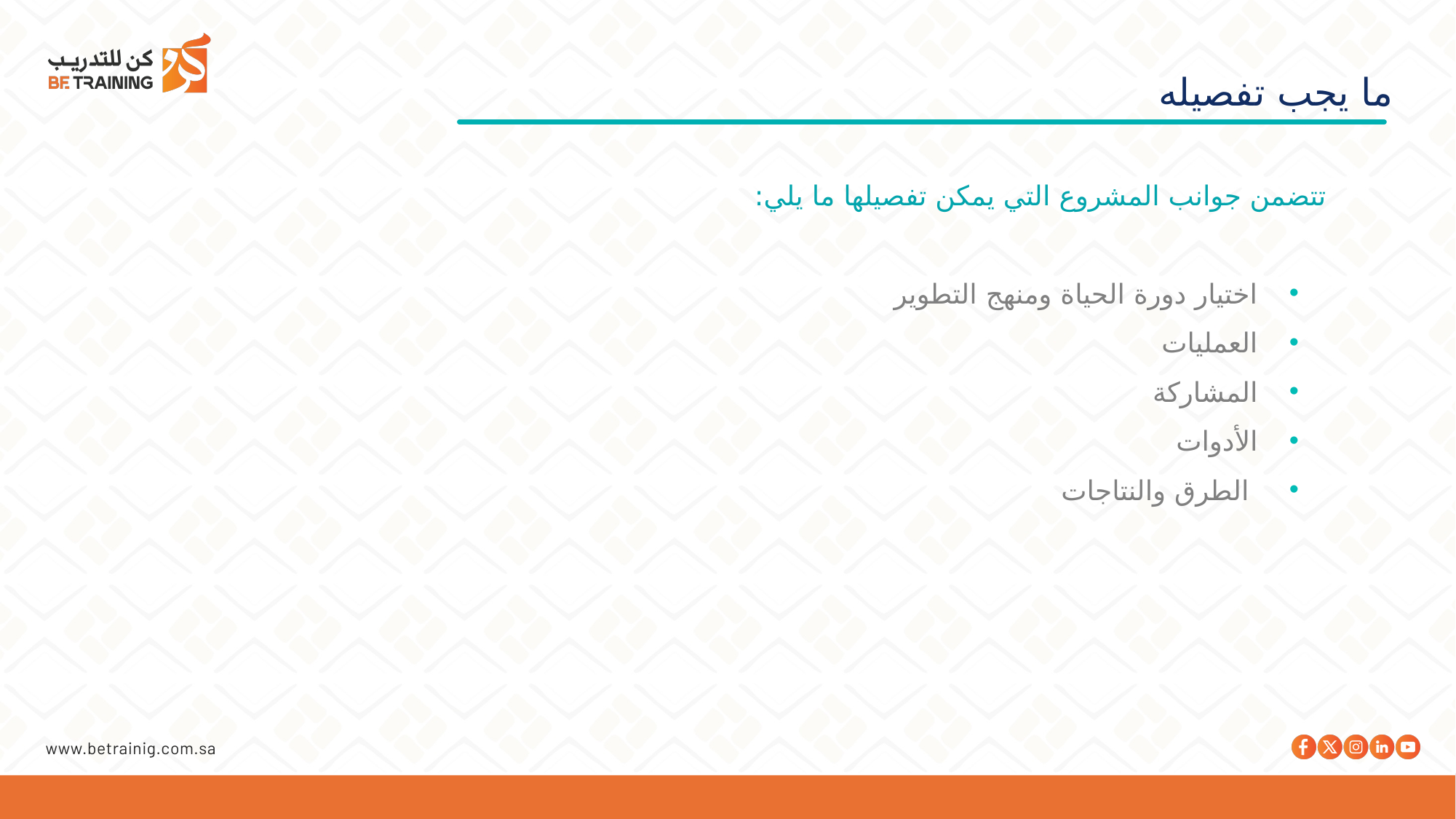

ما يجب تفصيله
تتضمن جوانب المشروع التي يمكن تفصيلها ما يلي:

اختيار دورة الحياة ومنهج التطوير
العمليات
المشاركة
الأدوات
 الطرق والنتاجات